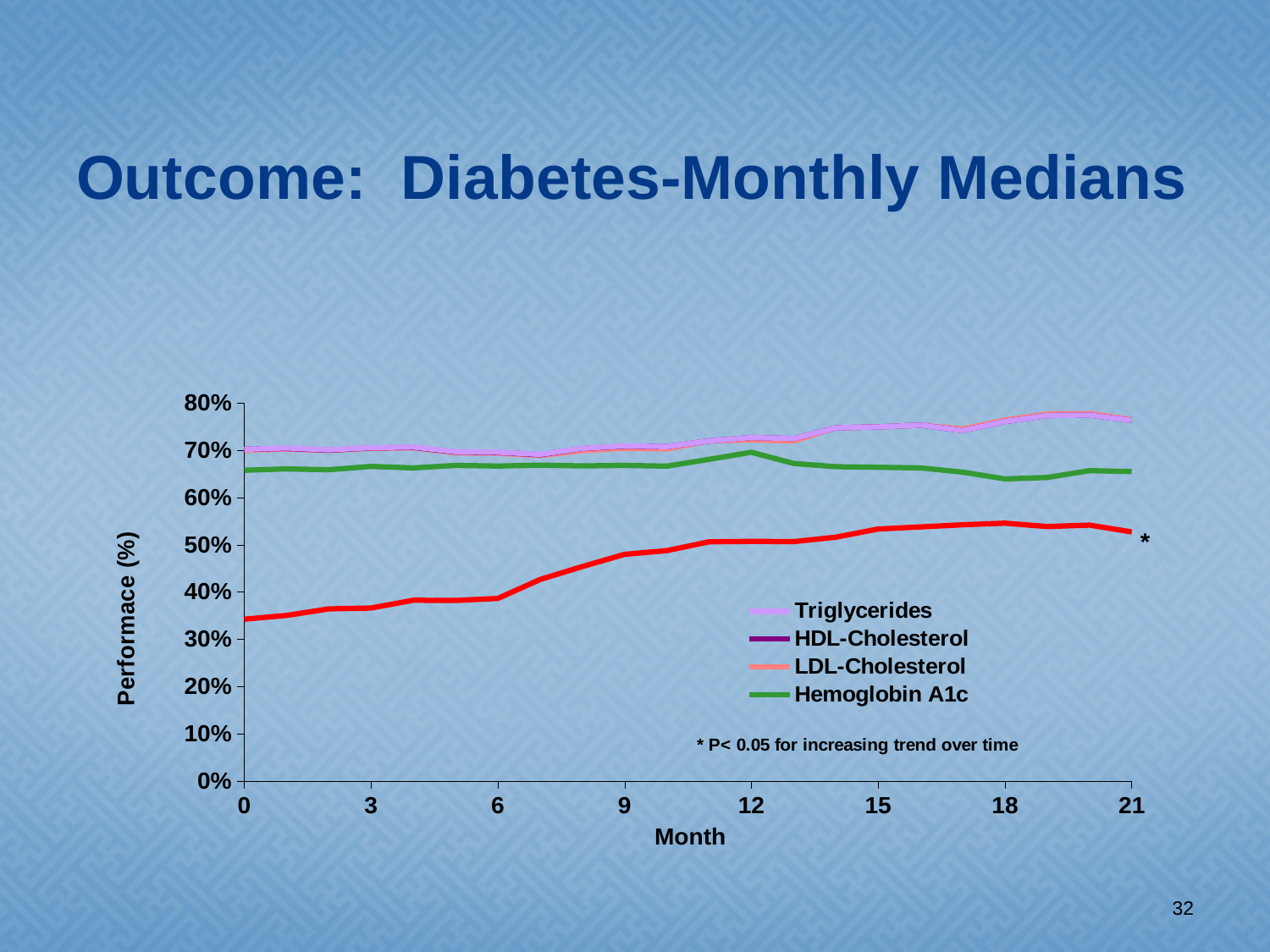

# Outcome:  Diabetes-Monthly Medians

### Chart

| Category |  |  |  |  |  |
|---|---|---|---|---|---|
32